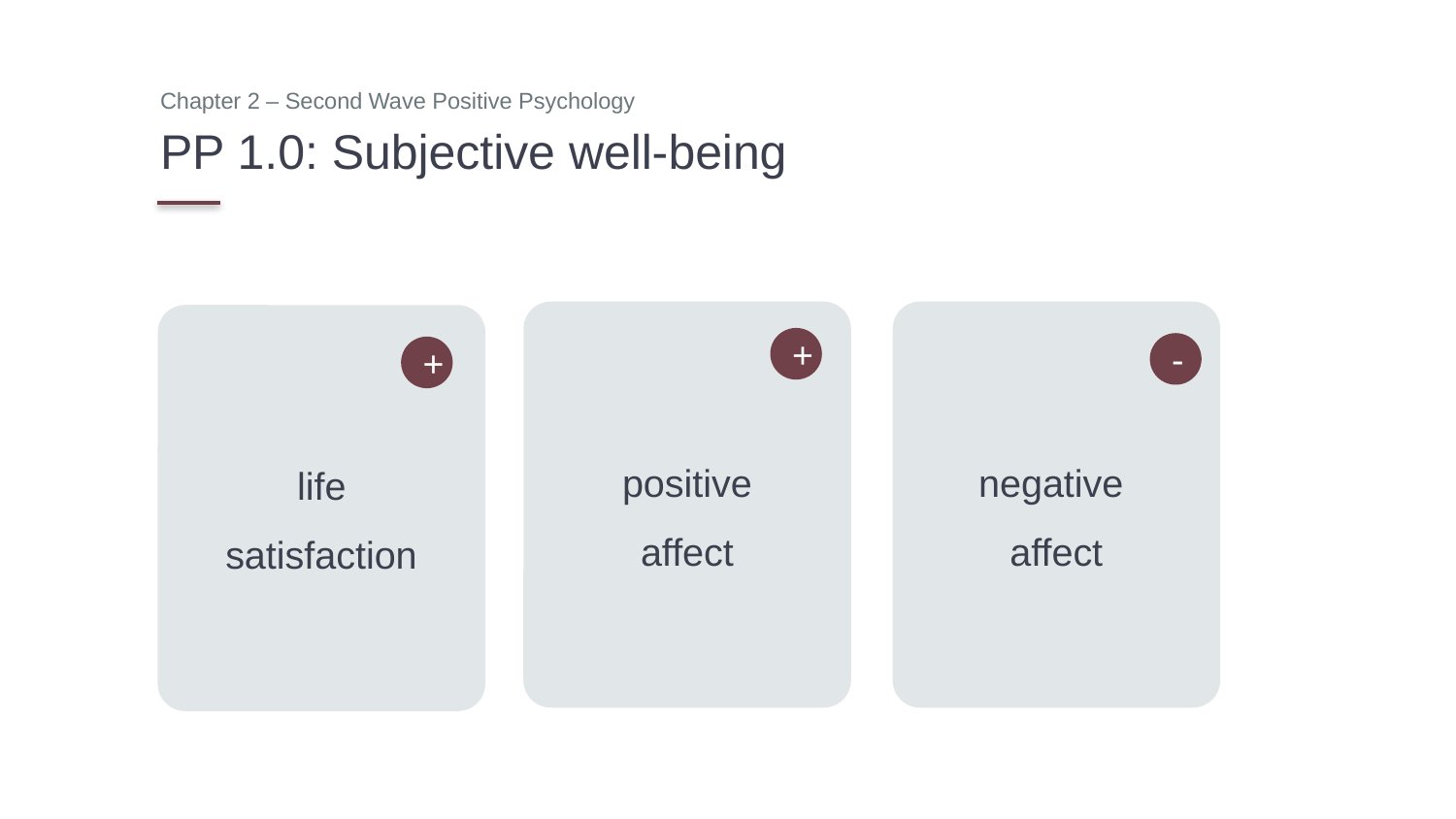

Chapter 2 – Second Wave Positive Psychology
# PP 1.0: Subjective well-being
positive
affect
negative
affect
life satisfaction
”
+
-
+